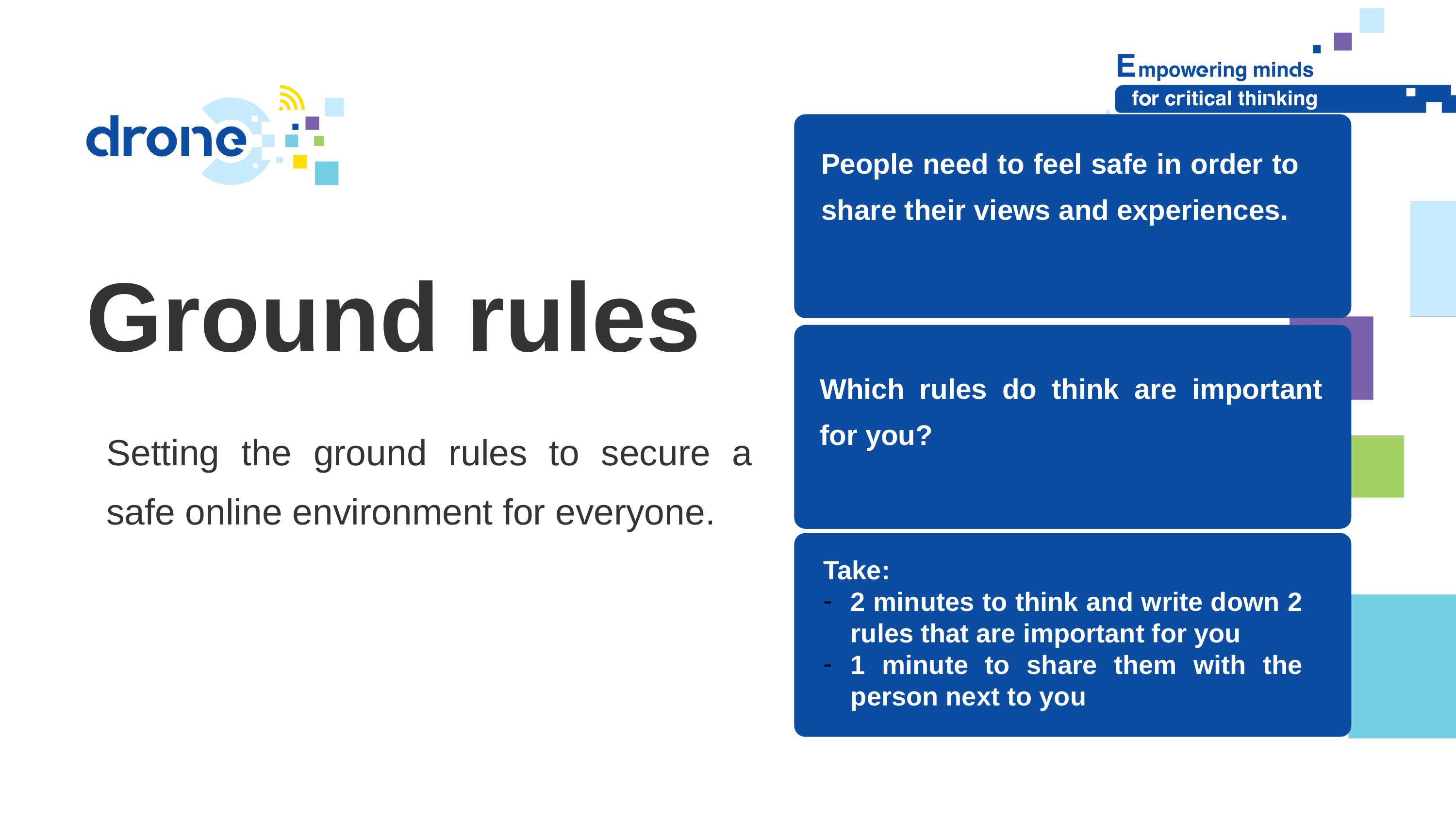

People need to feel safe in order to share their views and experiences.
Ground rules

Which rules do think are important for you?
Setting the ground rules to secure a safe online environment for everyone.

Take:
2 minutes to think and write down 2 rules that are important for you
1 minute to share them with the person next to you